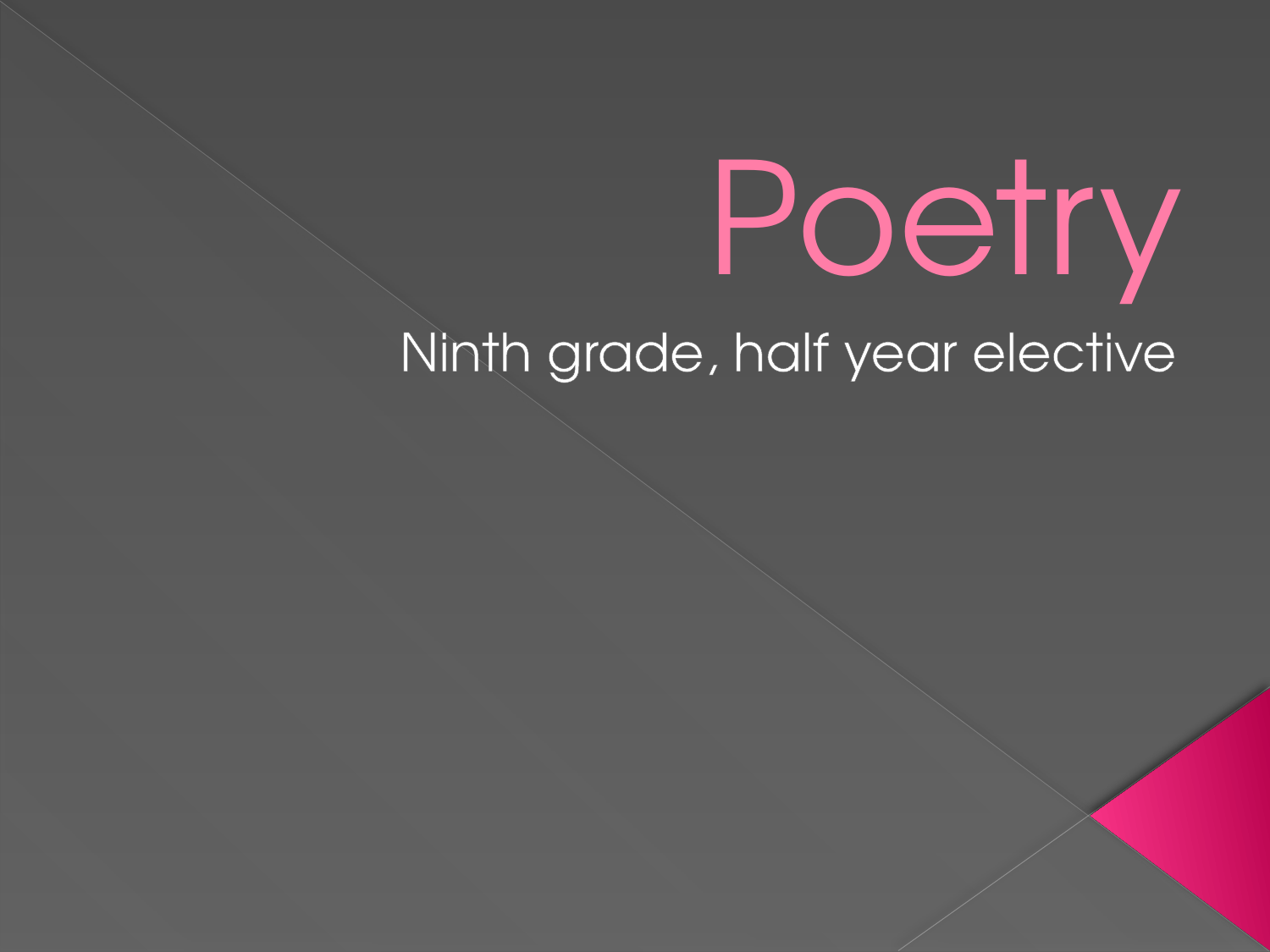

# Poetry
Ninth grade, half year elective